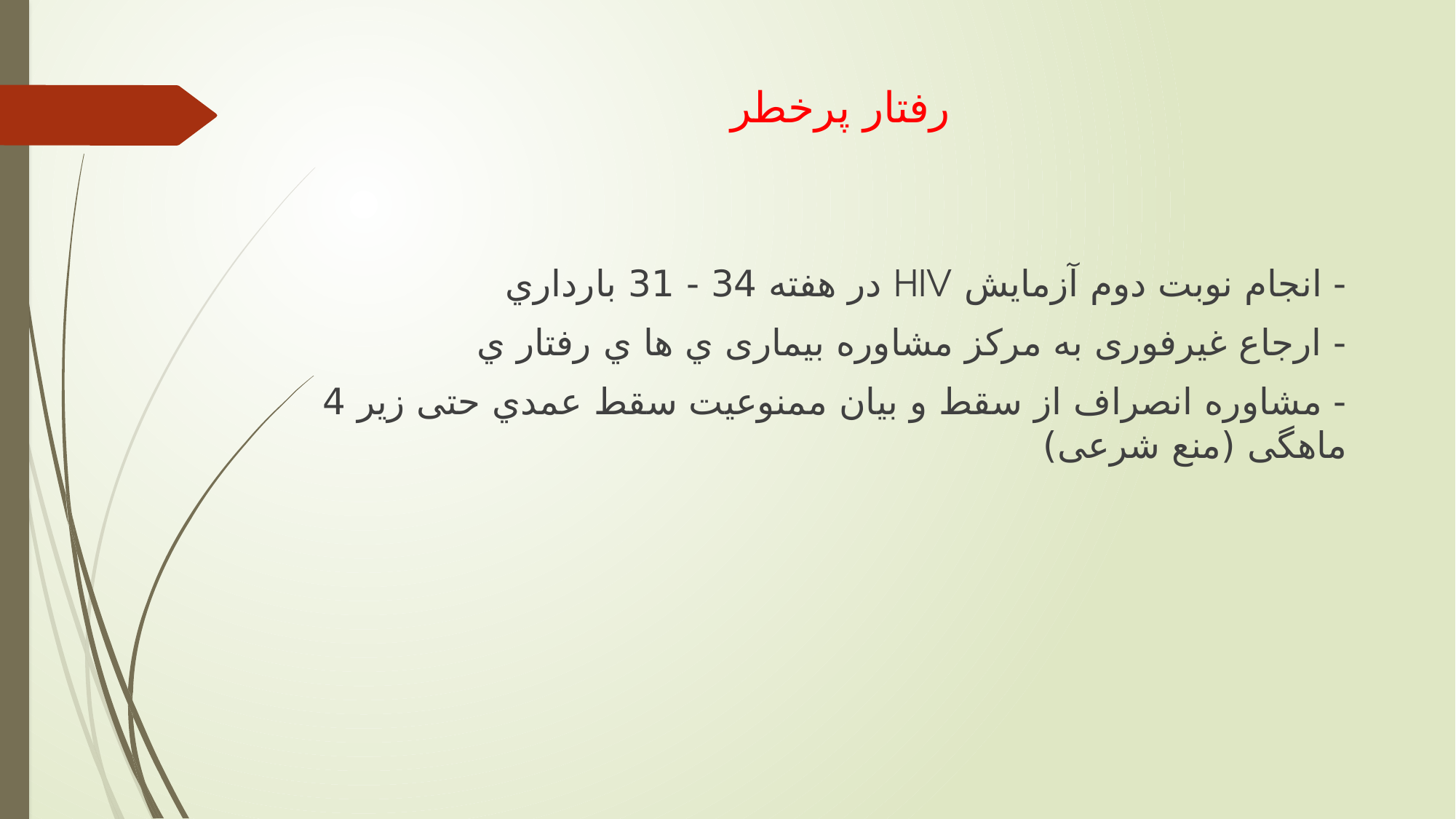

# رفتار پرخطر
- انجام نوبت دوم آزمايش HIV در هفته 34 - 31 بارداري
- ارجاع غيرفوری به مركز مشاوره بیماری ي ها ي رفتار ي
- مشاوره انصراف از سقط و بیان ممنوعیت سقط عمدي حتی زير 4 ماهگی (منع شرعی)